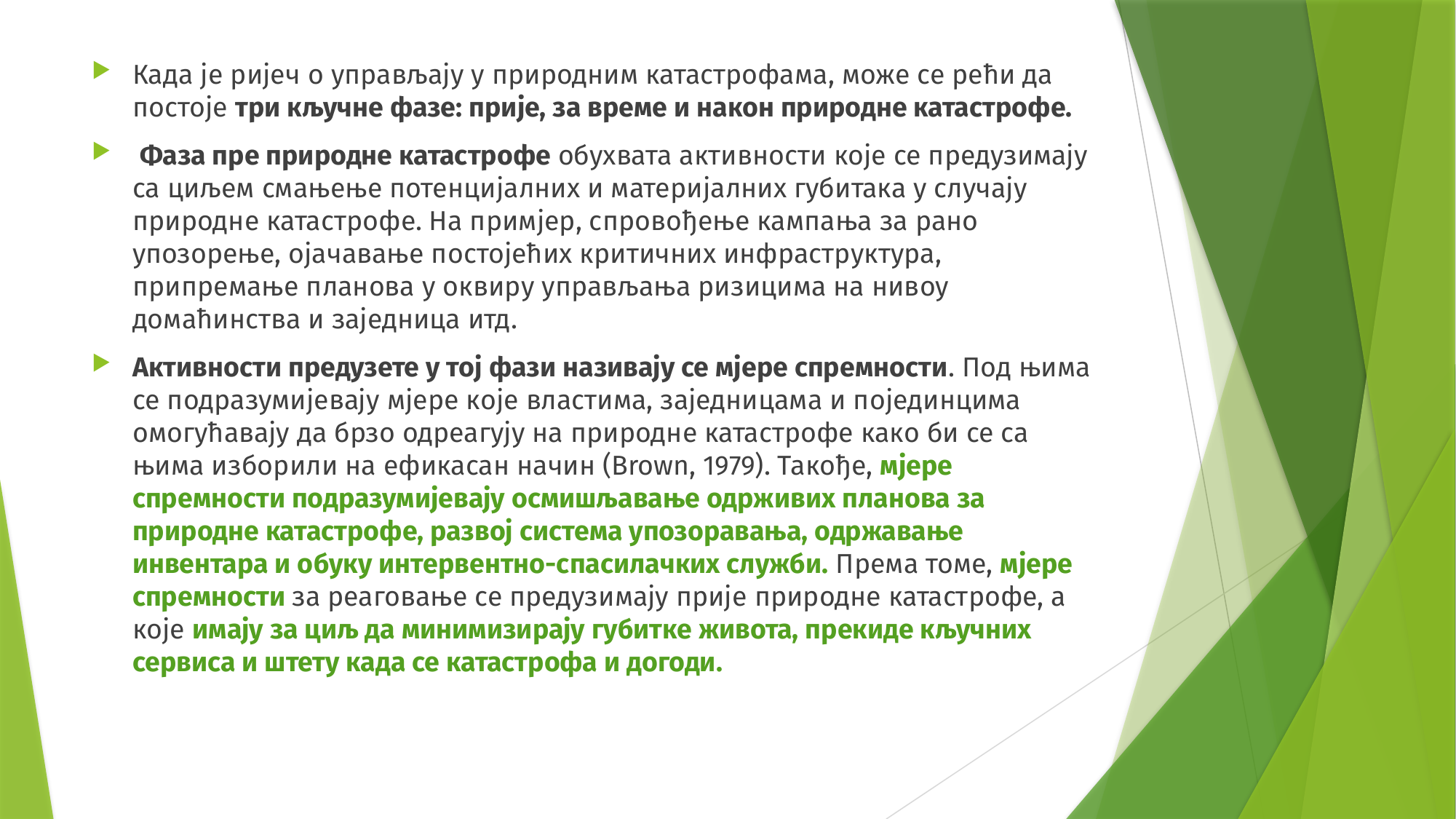

Када је ријеч о управљају у природним катастрофама, може се рећи да постоје три кључне фазе: прије, за време и након природне катастрофе.
 Фаза пре природне катастрофе обухвата aктивности које се предузимају са циљем смањење потенцијалних и материјалних губитака у случају природне катастрофе. На примјер, спровођење кампања за рано упозорење, ојачавање постојећих критичних инфраструктура, припремање планова у оквиру управљања ризицима на нивоу домаћинства и заједница итд.
Активности предузете у тој фази називају се мјере спремности. Под њима се подразумијевају мјере које властима, заједницама и појединцима омогућавају да брзо одреагују на природне катастрофе како би се са њима изборили на ефикасан начин (Brown, 1979). Такође, мјере спремности подразумијевају осмишљавање одрживих планова за природне катастрофе, развој система упозоравања, одржавање инвентара и обуку интервентно-спасилачких служби. Према томе, мјере спремности за реаговање се предузимају прије природне катастрофе, а које имају за циљ да минимизирају губитке живота, прекиде кључних сервиса и штету када се катастрофа и догоди.